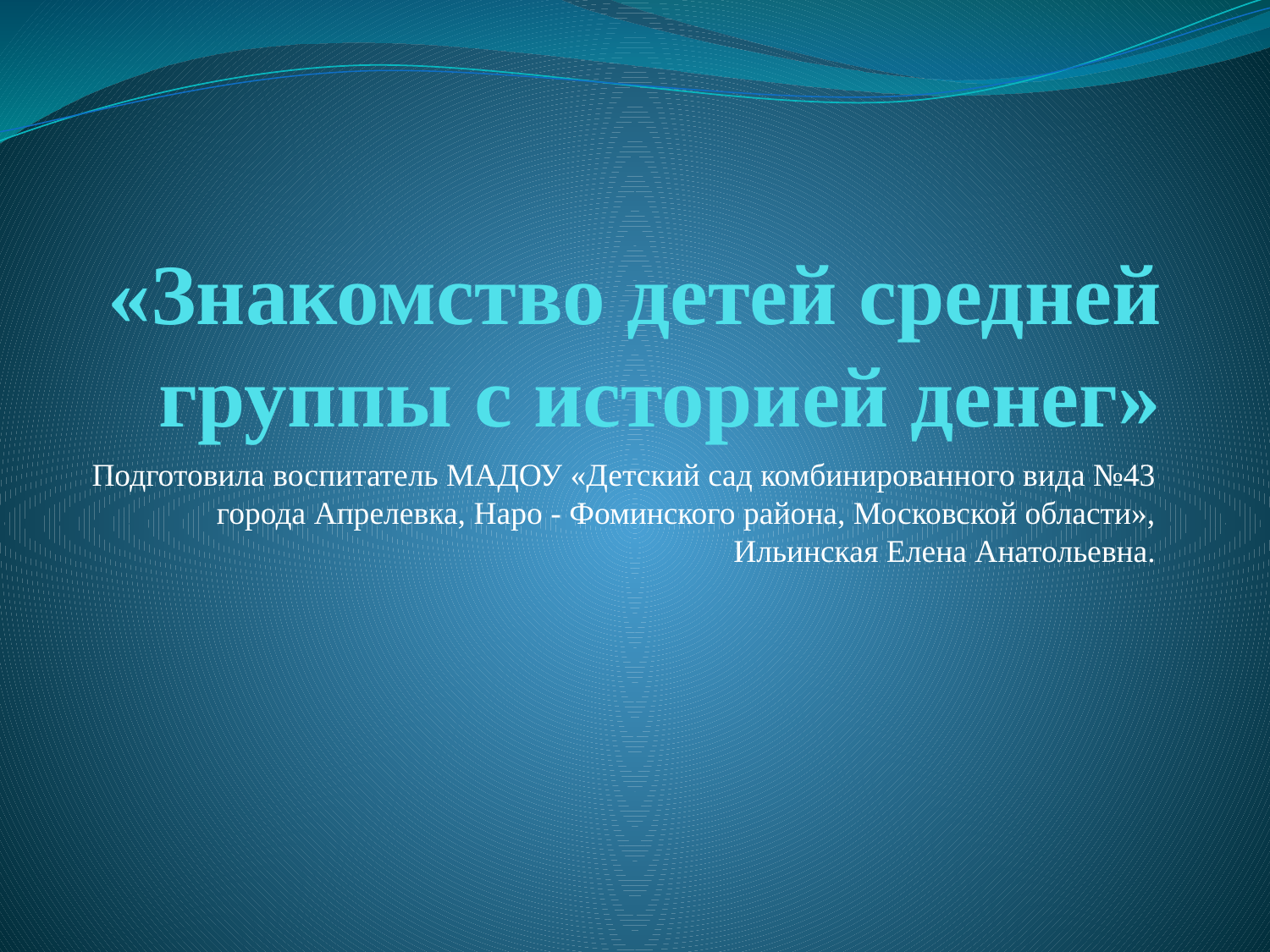

# «Знакомство детей средней группы с историей денег»
Подготовила воспитатель МАДОУ «Детский сад комбинированного вида №43 города Апрелевка, Наро - Фоминского района, Московской области», Ильинская Елена Анатольевна.